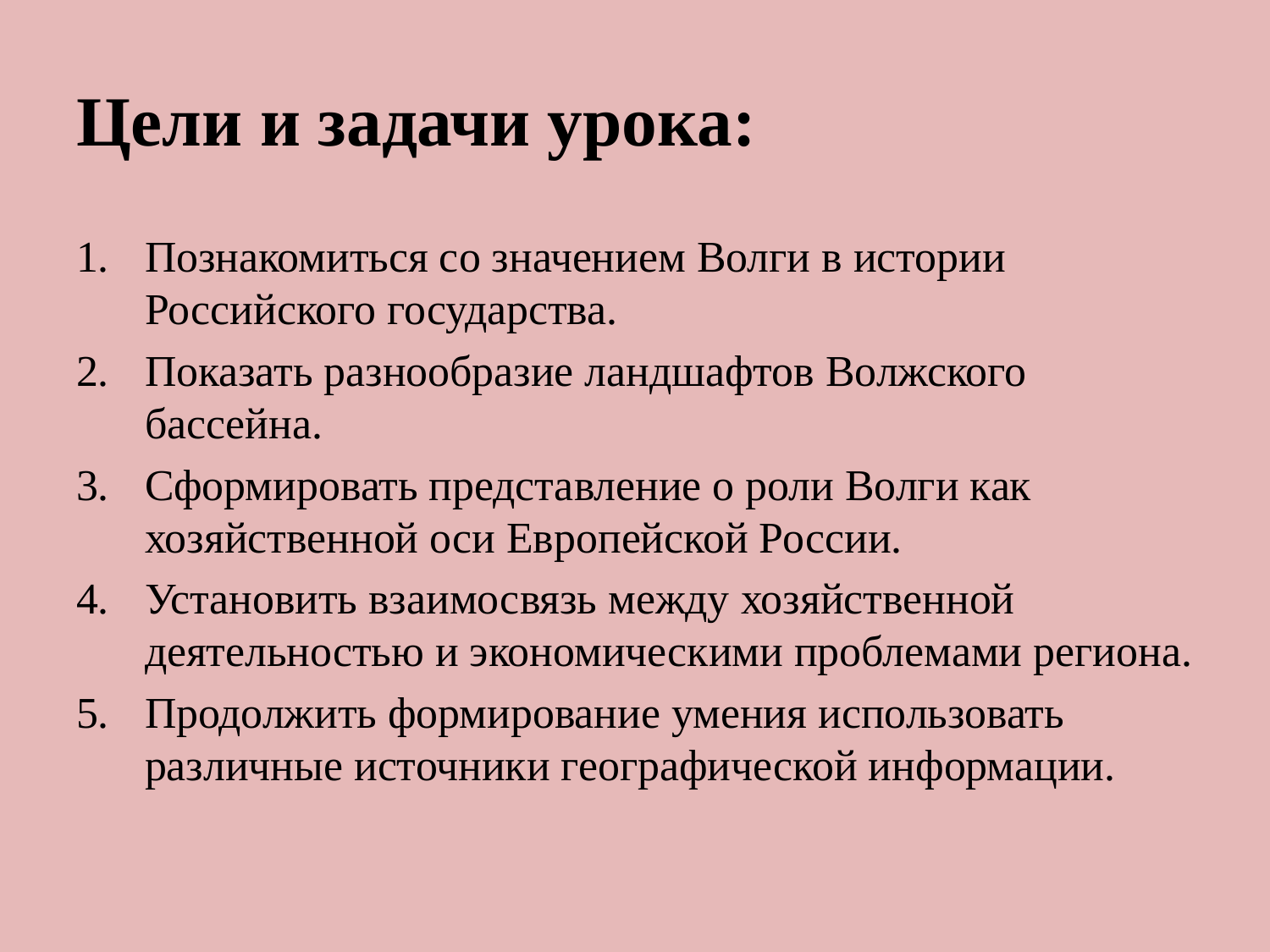

# Цели и задачи урока:
Познакомиться со значением Волги в истории Российского государства.
Показать разнообразие ландшафтов Волжского бассейна.
Сформировать представление о роли Волги как хозяйственной оси Европейской России.
Установить взаимосвязь между хозяйственной деятельностью и экономическими проблемами региона.
Продолжить формирование умения использовать различные источники географической информации.